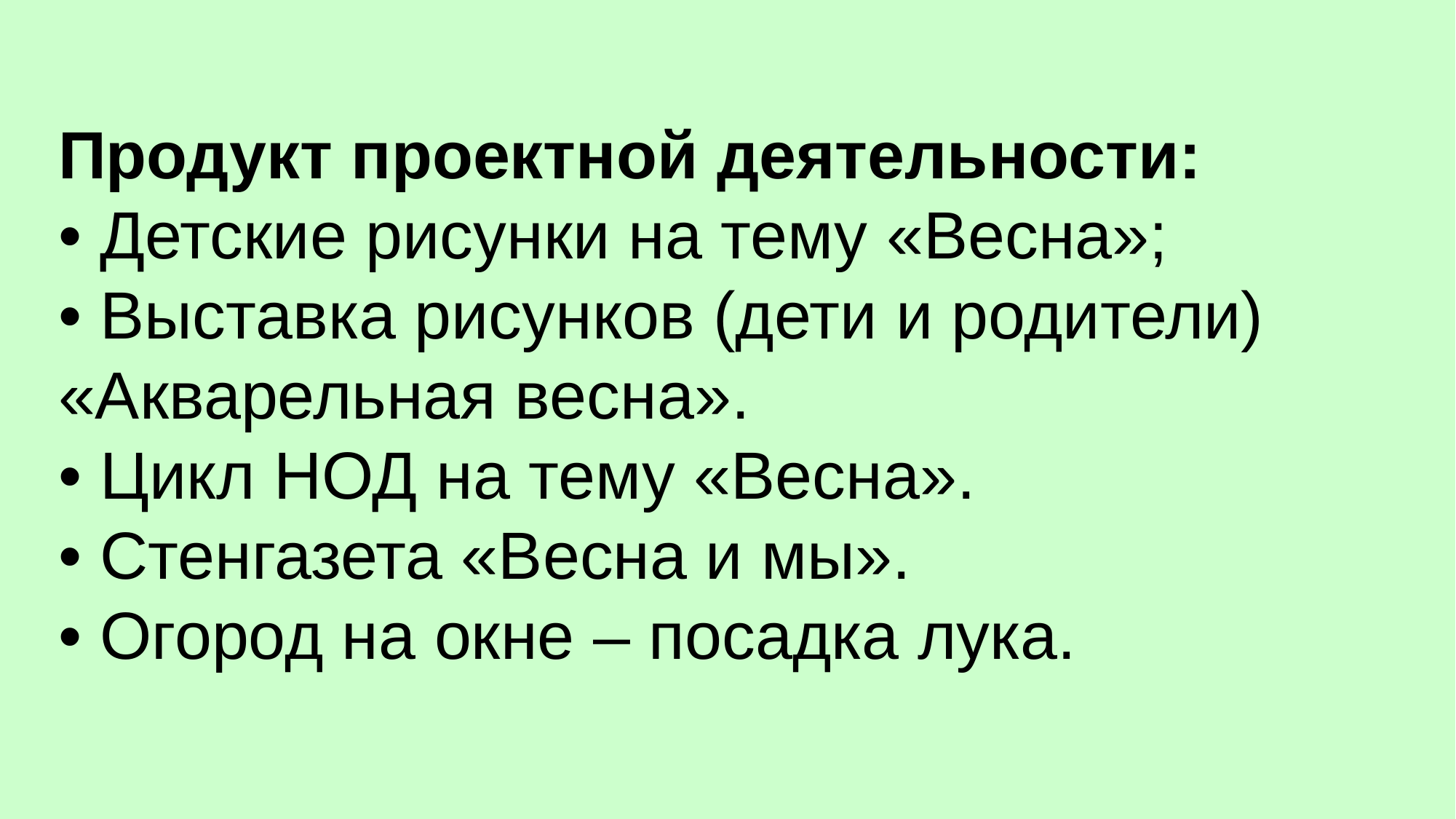

Продукт проектной деятельности:
• Детские рисунки на тему «Весна»;
• Выставка рисунков (дети и родители) «Акварельная весна».
• Цикл НОД на тему «Весна».
• Стенгазета «Весна и мы».
• Огород на окне – посадка лука.